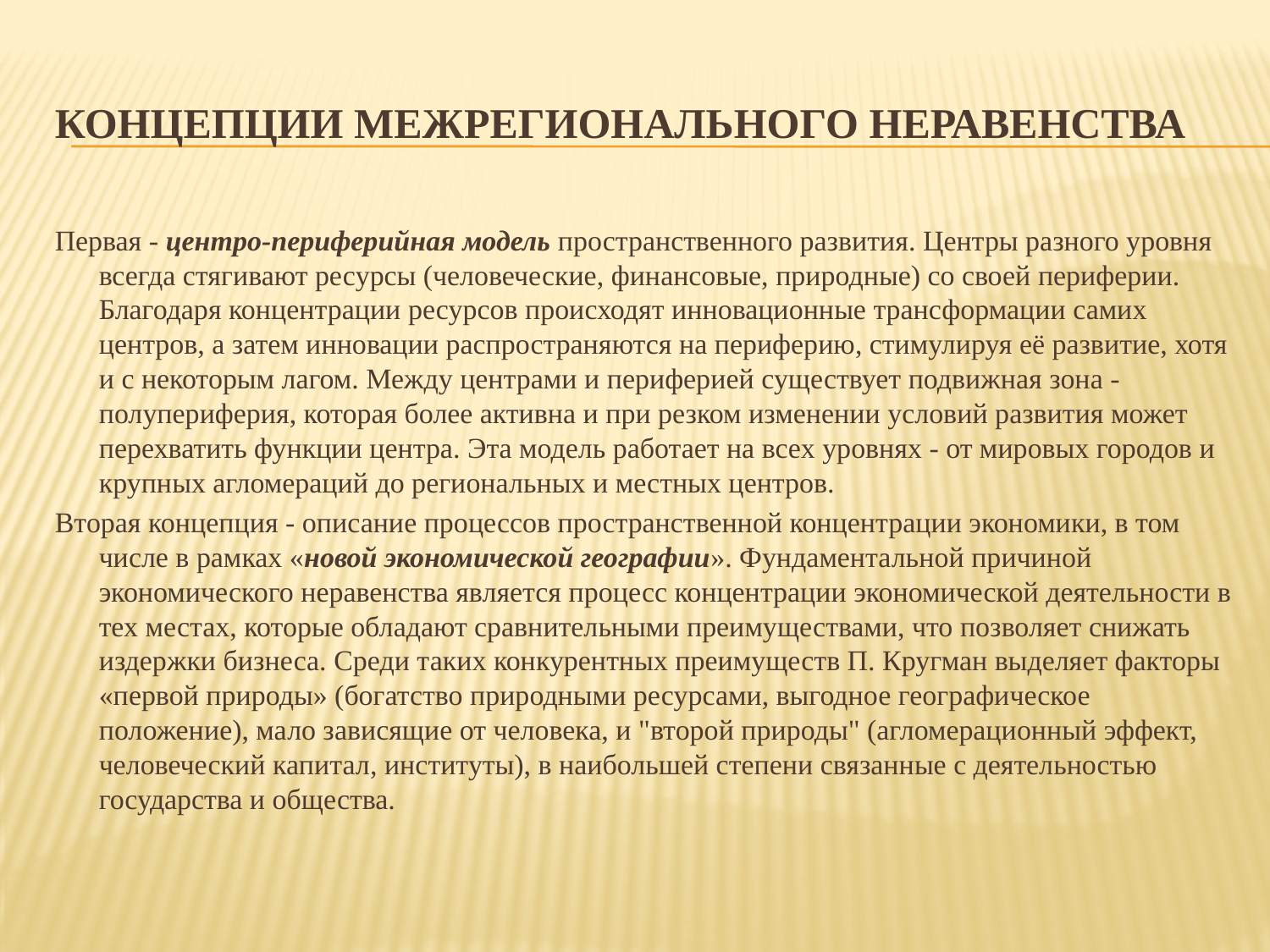

# Концепции межрегионального неравенства
Первая - центро-периферийная модель пространственного развития. Центры разного уровня всегда стягивают ресурсы (человеческие, финансовые, природные) со своей периферии. Благодаря концентрации ресурсов происходят инновационные трансформации самих центров, а затем инновации распространяются на периферию, стимулируя её развитие, хотя и с некоторым лагом. Между центрами и периферией существует подвижная зона - полупериферия, которая более активна и при резком изменении условий развития может перехватить функции центра. Эта модель работает на всех уровнях - от мировых городов и крупных агломераций до региональных и местных центров.
Вторая концепция - описание процессов пространственной концентрации экономики, в том числе в рамках «новой экономической географии». Фундаментальной причиной экономического неравенства является процесс концентрации экономической деятельности в тех местах, которые обладают сравнительными преимуществами, что позволяет снижать издержки бизнеса. Среди таких конкурентных преимуществ П. Кругман выделяет факторы «первой природы» (богатство природными ресурсами, выгодное географическое положение), мало зависящие от человека, и "второй природы" (агломерационный эффект, человеческий капитал, институты), в наибольшей степени связанные с деятельностью государства и общества.